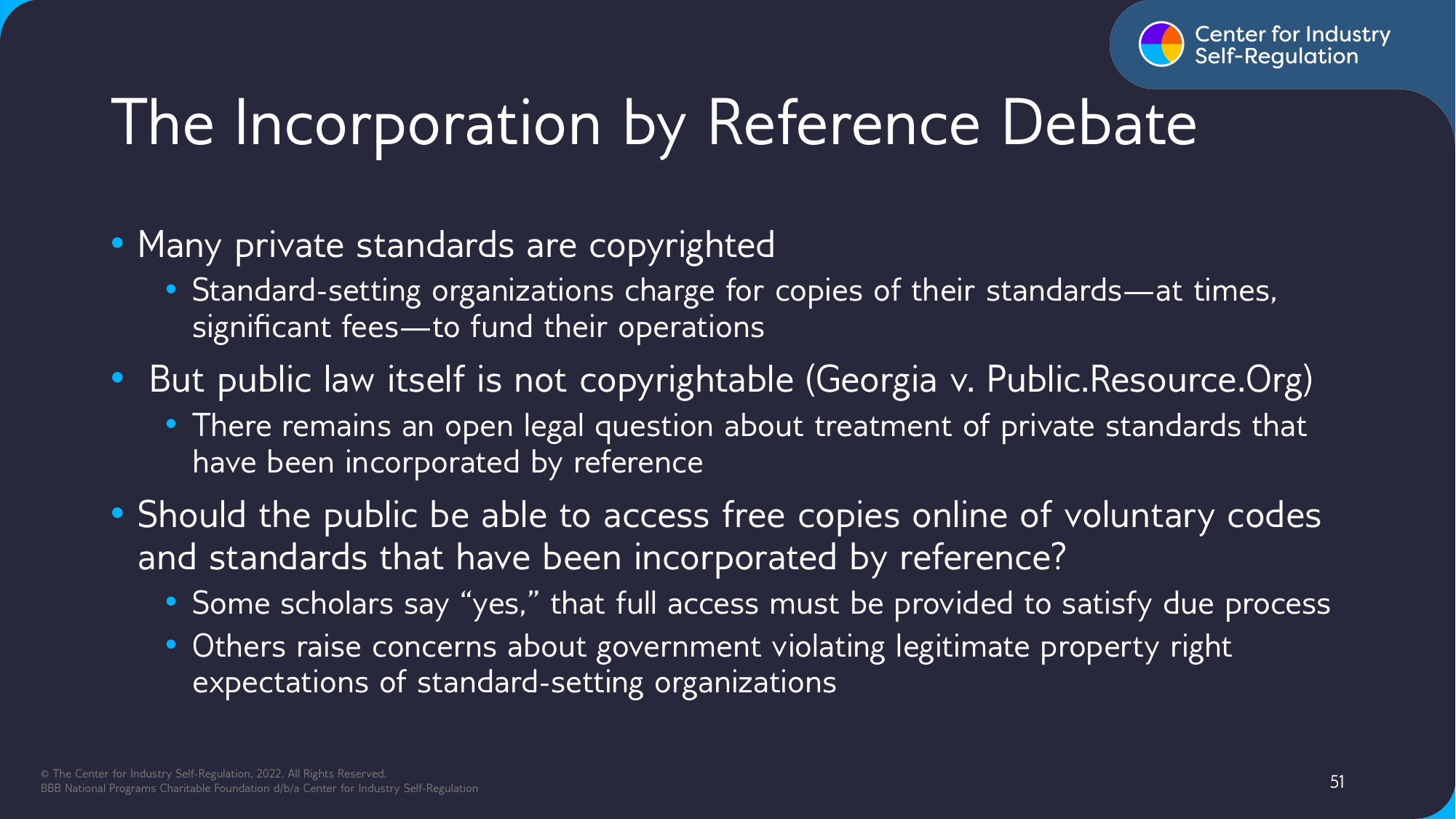

# The Incorporation by Reference Debate
Many private standards are copyrighted​
Standard-setting organizations charge for copies of their standards—at times, significant fees—to fund their operations​
 But public law itself is not copyrightable (Georgia v. Public.Resource.Org)​
There remains an open legal question about treatment of private standards that have been incorporated by reference​
Should the public be able to access free copies online of voluntary codes and standards that have been incorporated by reference?​
Some scholars say “yes,” that full access must be provided to satisfy due process​
Others raise concerns about government violating legitimate property right expectations of standard-setting organizations​
51